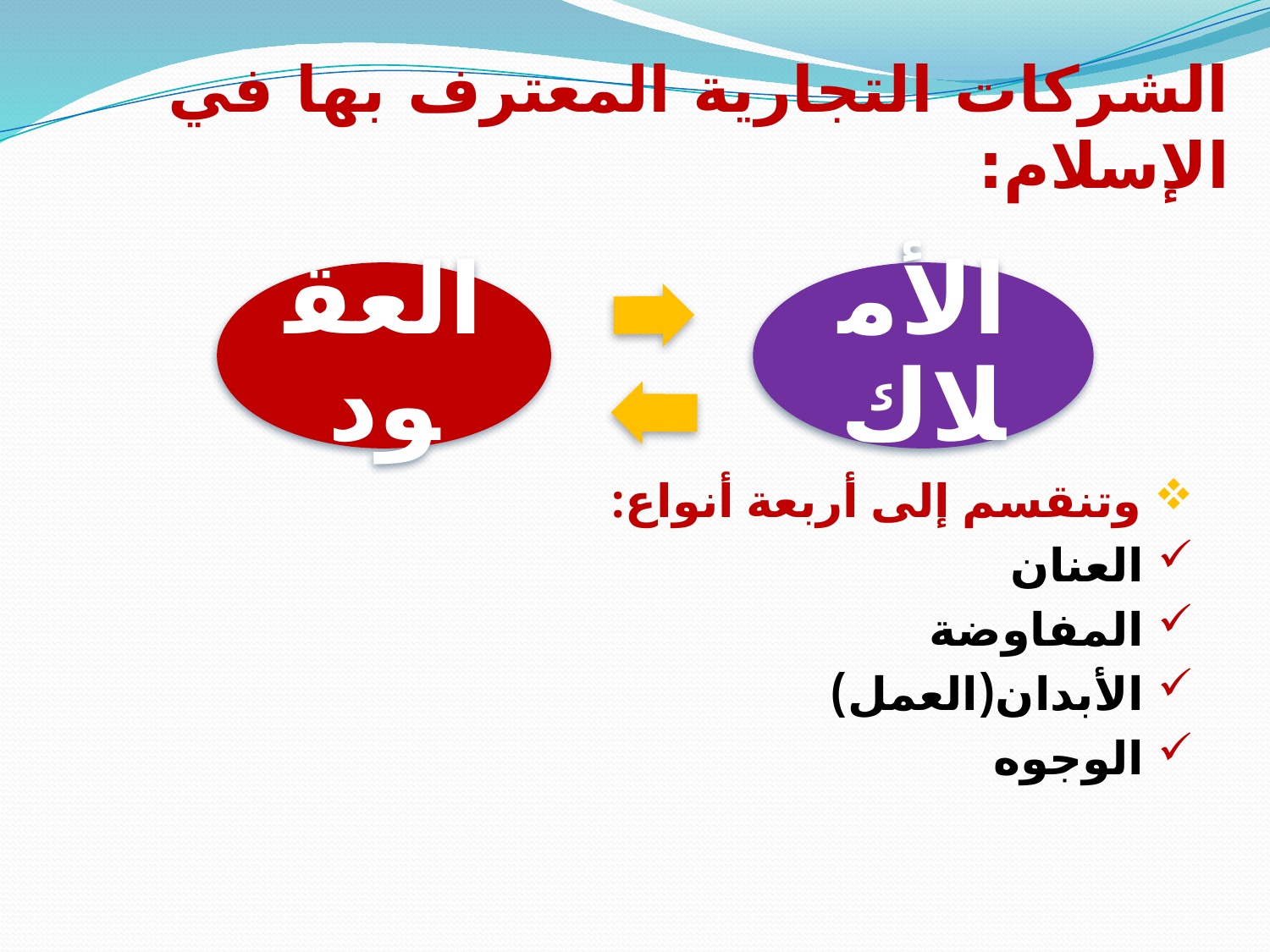

# الشركات التجارية المعترف بها في الإسلام:
الأملاك

العقود

 وتنقسم إلى أربعة أنواع:
 العنان
 المفاوضة
 الأبدان(العمل)
 الوجوه